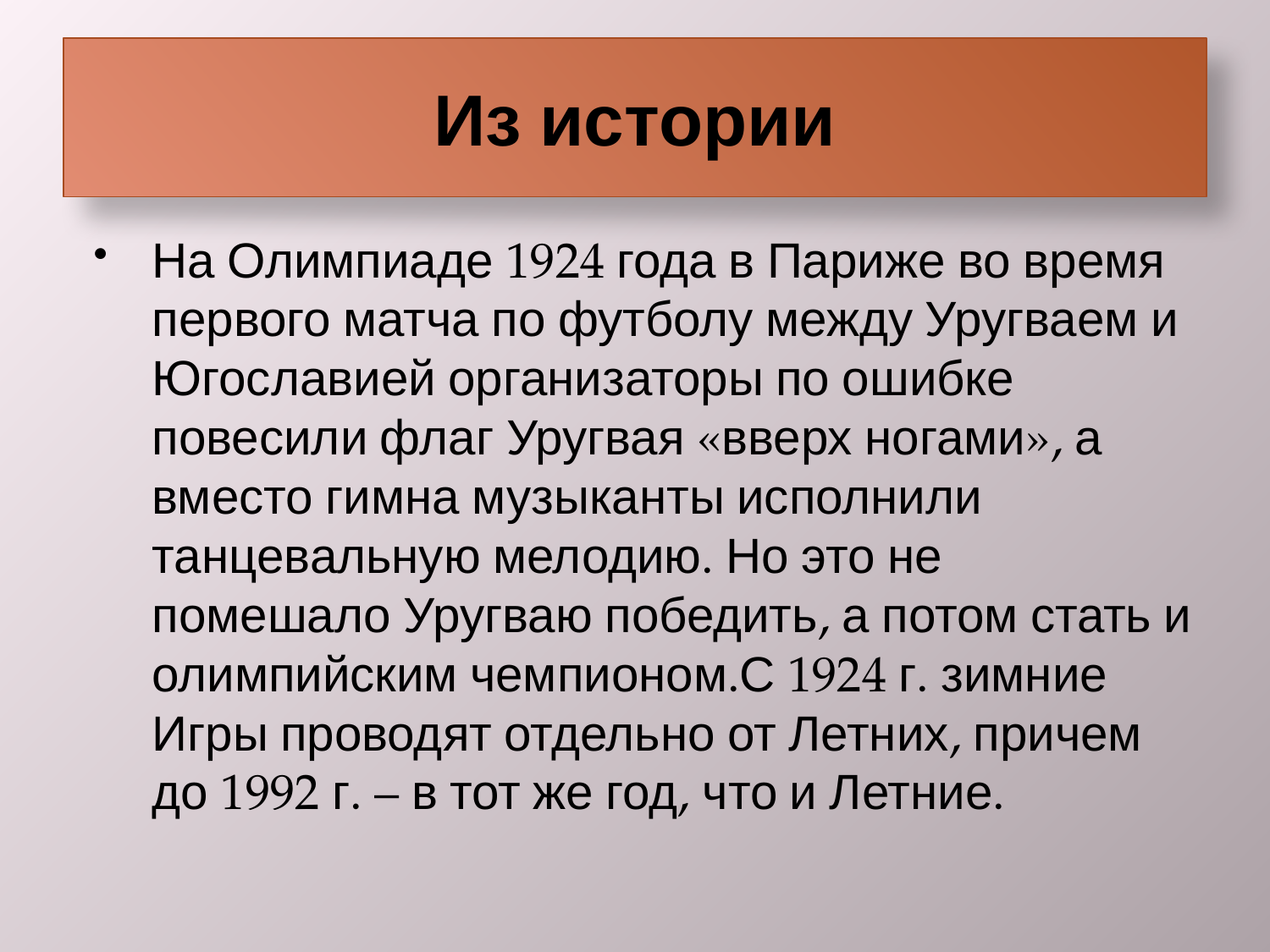

# Из истории
На Олимпиаде 1924 года в Париже во время первого матча по футболу между Уругваем и Югославией организаторы по ошибке повесили флаг Уругвая «вверх ногами», а вместо гимна музыканты исполнили танцевальную мелодию. Но это не помешало Уругваю победить, а потом стать и олимпийским чемпионом.С 1924 г. зимние Игры проводят отдельно от Летних, причем до 1992 г. – в тот же год, что и Летние.